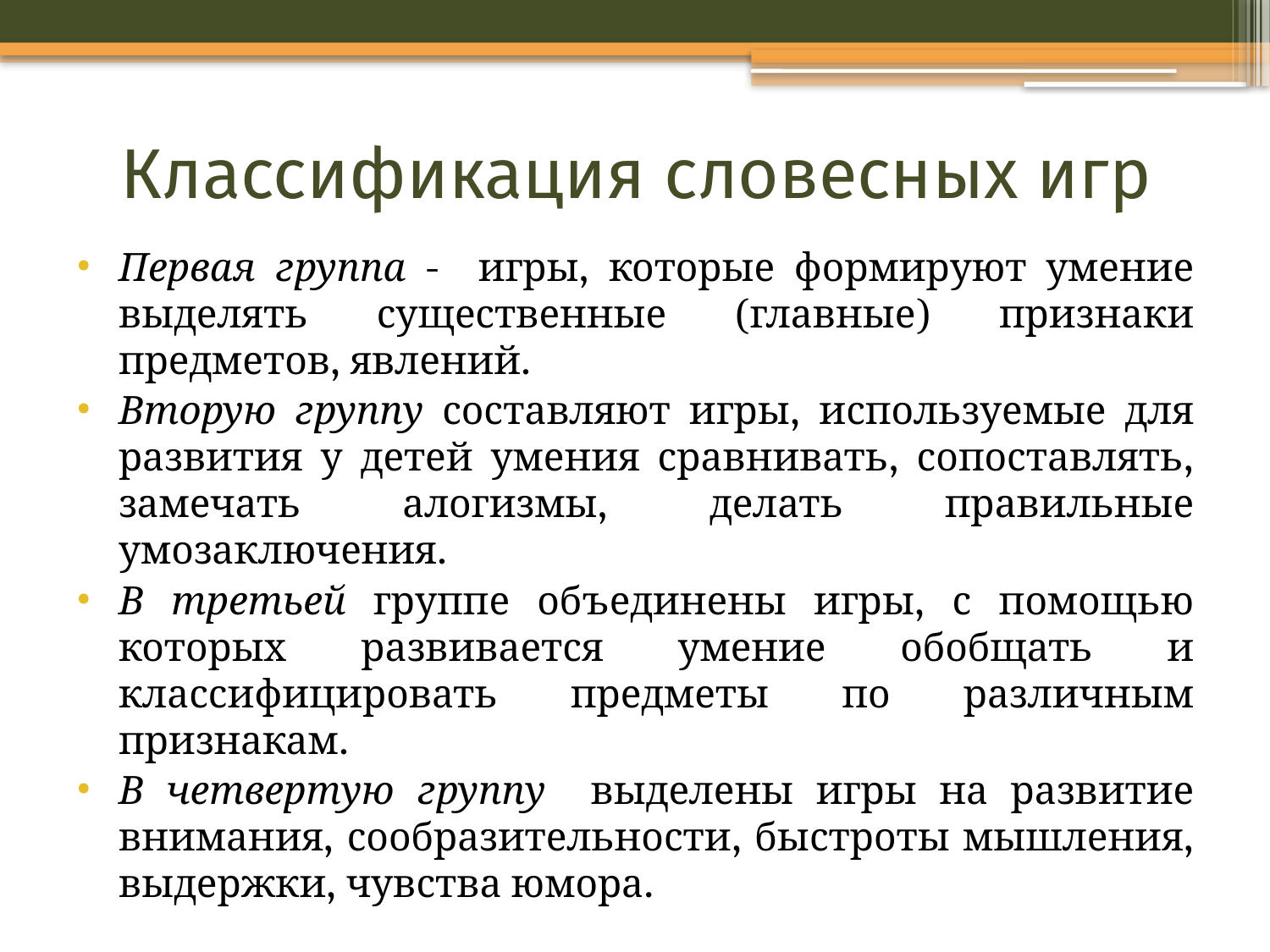

# Классификация словесных игр
Первая группа -  игры, которые формируют умение выделять существенные (главные) признаки предметов, явлений.
Вторую группу составляют игры, используемые для развития у детей умения сравнивать, сопоставлять, замечать алогизмы, делать правильные умозаключения.
В третьей группе объединены игры, с помощью которых развивается умение обобщать и классифицировать предметы по различным признакам.
В четвертую группу  выделены игры на развитие внимания, сообразительности, быстроты мышления, выдержки, чувства юмора.